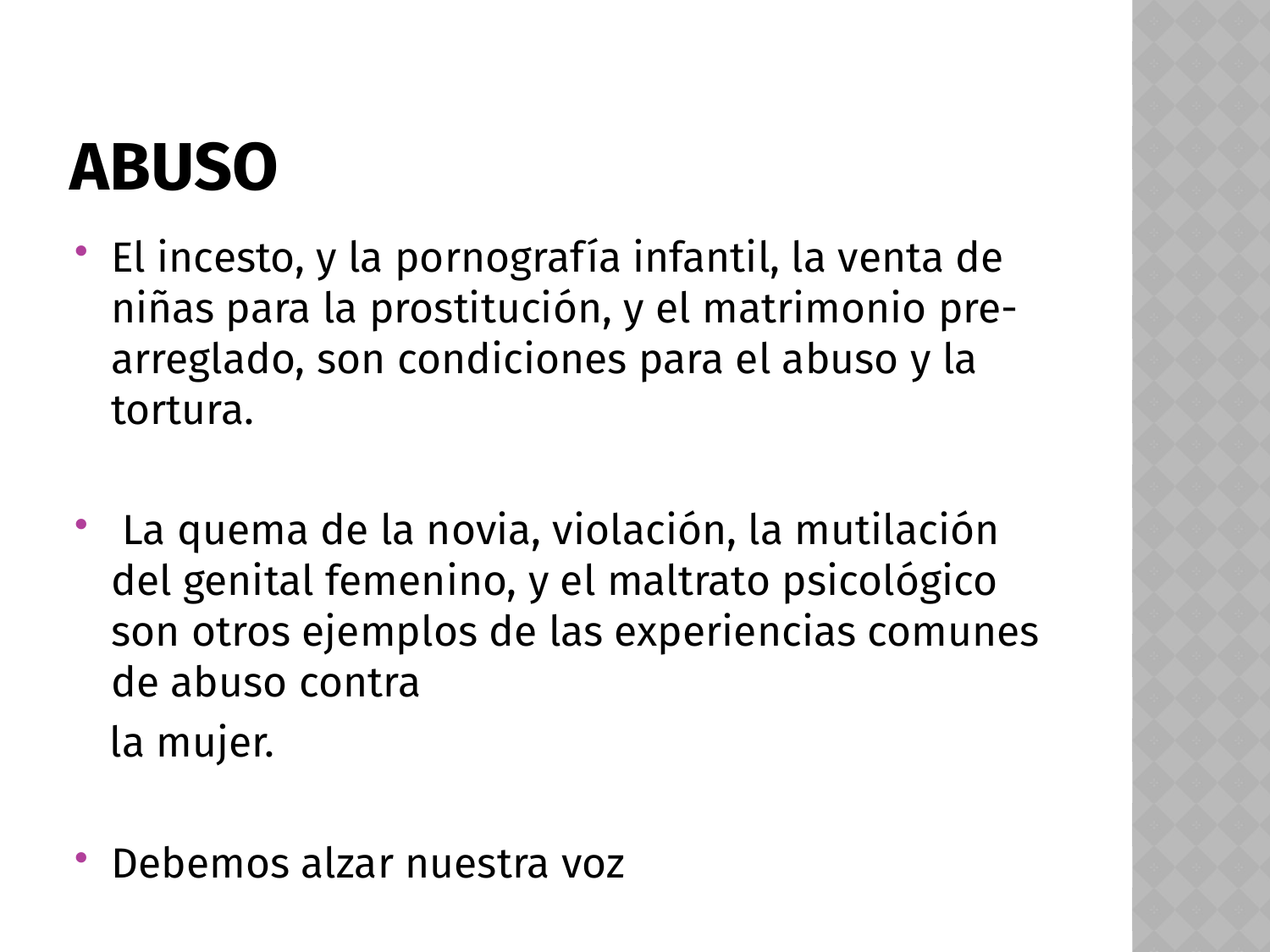

# abuso
El incesto, y la pornografía infantil, la venta de niñas para la prostitución, y el matrimonio pre-arreglado, son condiciones para el abuso y la tortura.

 La quema de la novia, violación, la mutilación del genital femenino, y el maltrato psicológico son otros ejemplos de las experiencias comunes de abuso contra
   la mujer.

Debemos alzar nuestra voz